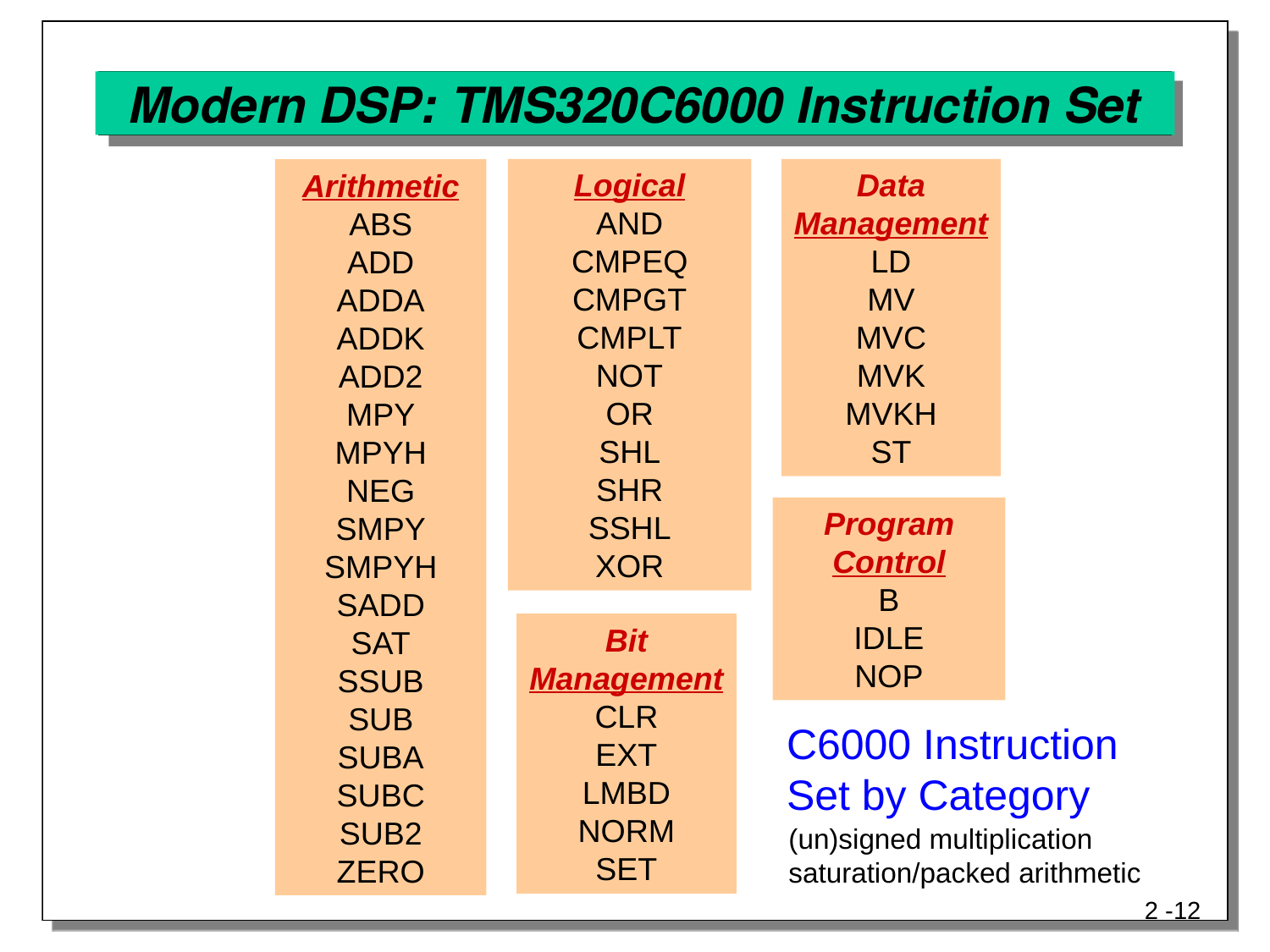

# Modern DSP: TMS320C6000 Instruction Set
Arithmetic
ABS
ADD
ADDA
ADDK
ADD2
MPY
MPYH
NEG
SMPY
SMPYH
SADD
SAT
SSUB
SUB
SUBA
SUBC
SUB2
ZERO
Logical
AND
CMPEQ
CMPGT
CMPLT
NOT
OR
SHL
SHR
SSHL
XOR
Data
Management
LD
MV
MVC
MVK
MVKH
ST
Program
Control
B
IDLE
NOP
Bit
Management
CLR
EXT
LMBD
NORM
SET
C6000 Instruction
Set by Category
(un)signed multiplication
saturation/packed arithmetic